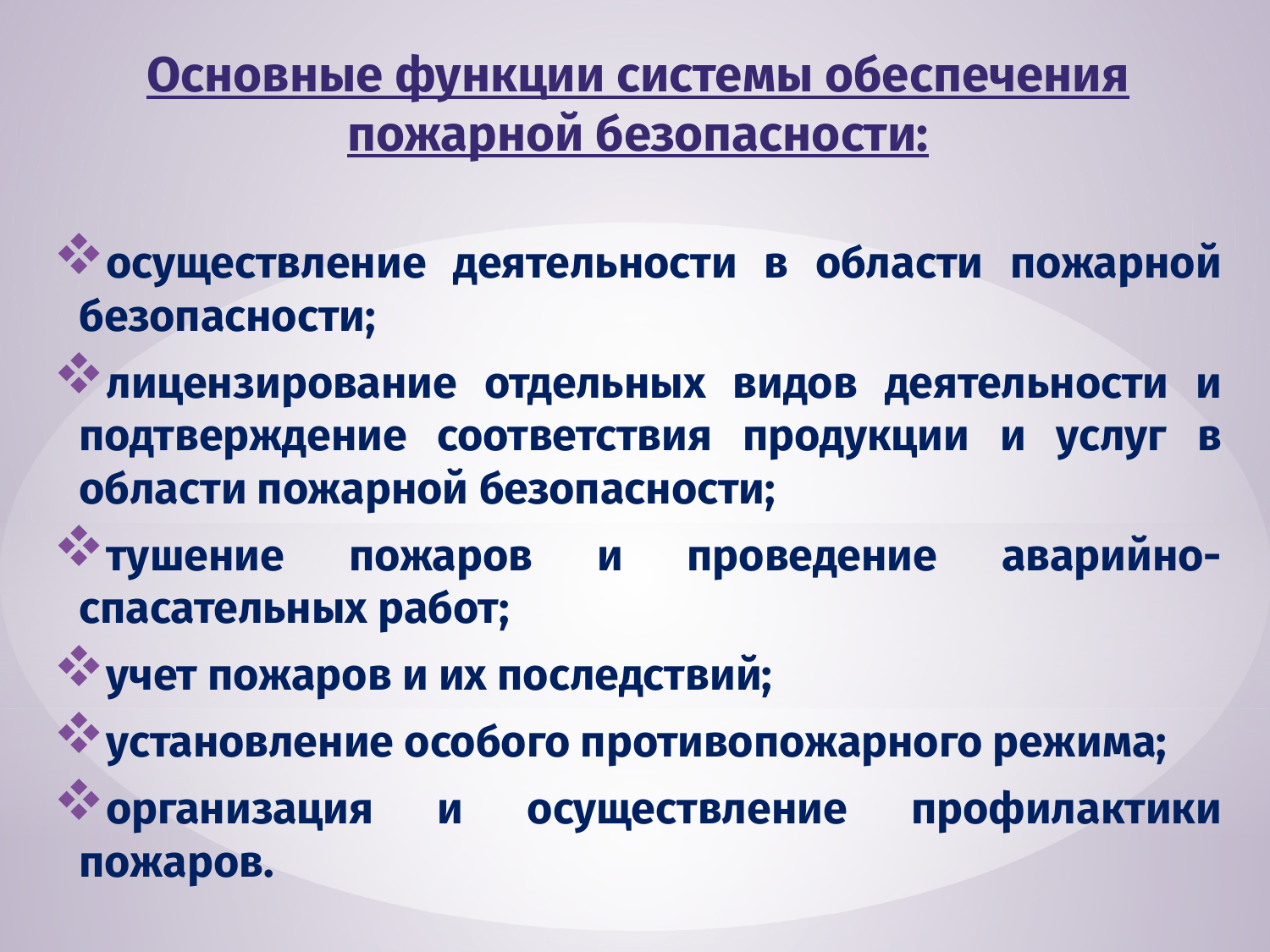

Основные функции системы обеспечения пожарной безопасности:

осуществление деятельности в области пожарной безопасности;
лицензирование отдельных видов деятельности и подтверждение соответствия продукции и услуг в области пожарной безопасности;
тушение пожаров и проведение аварийно-спасательных работ;
учет пожаров и их последствий;
установление особого противопожарного режима;
организация и осуществление профилактики пожаров.